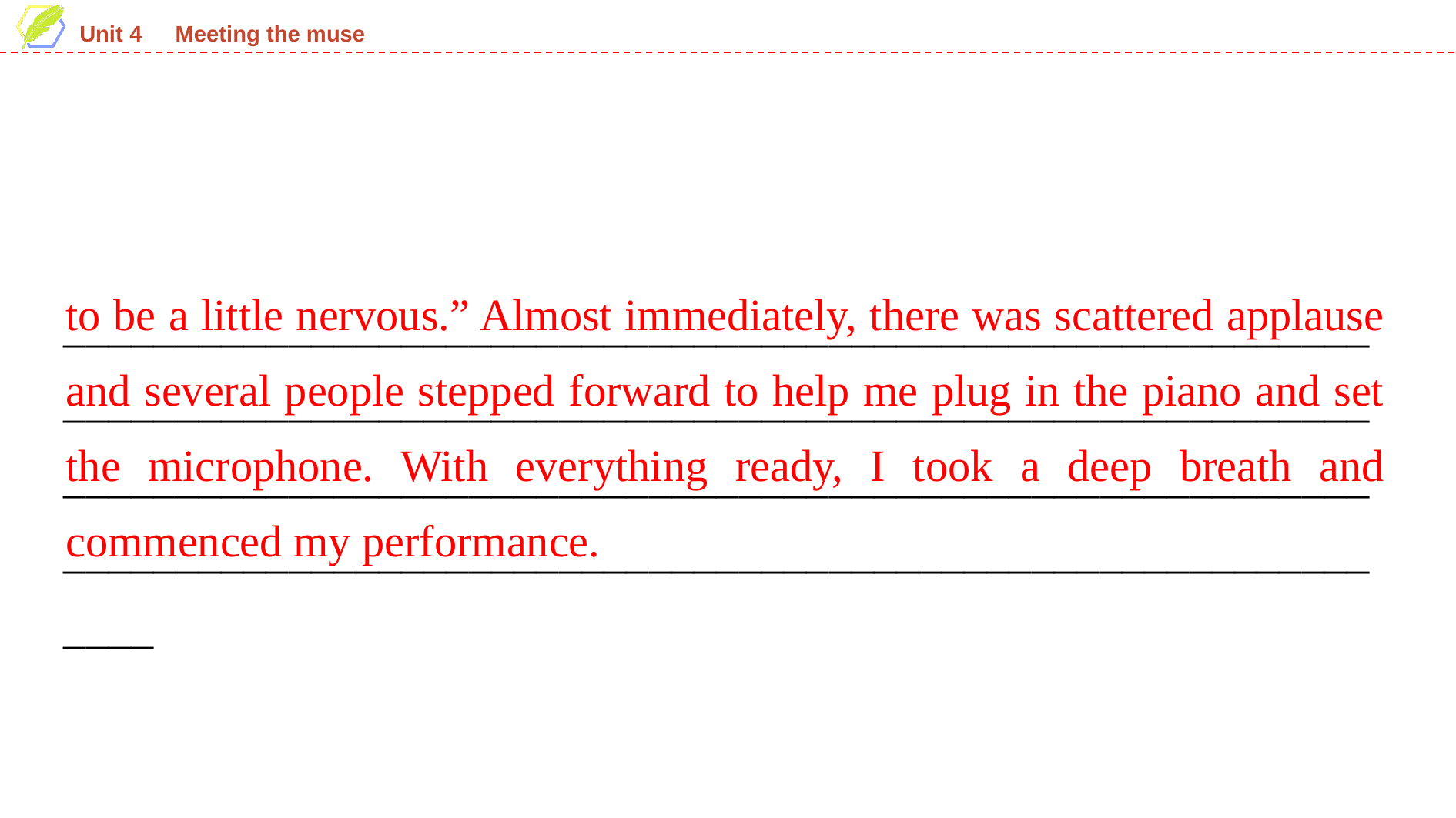

to be a little nervous.” Almost immediately, there was scattered applause and several people stepped forward to help me plug in the piano and set the microphone. With everything ready, I took a deep breath and commenced my performance.
____________________________________________________________________________________________________________________________________________________________________________________________________________________________________________